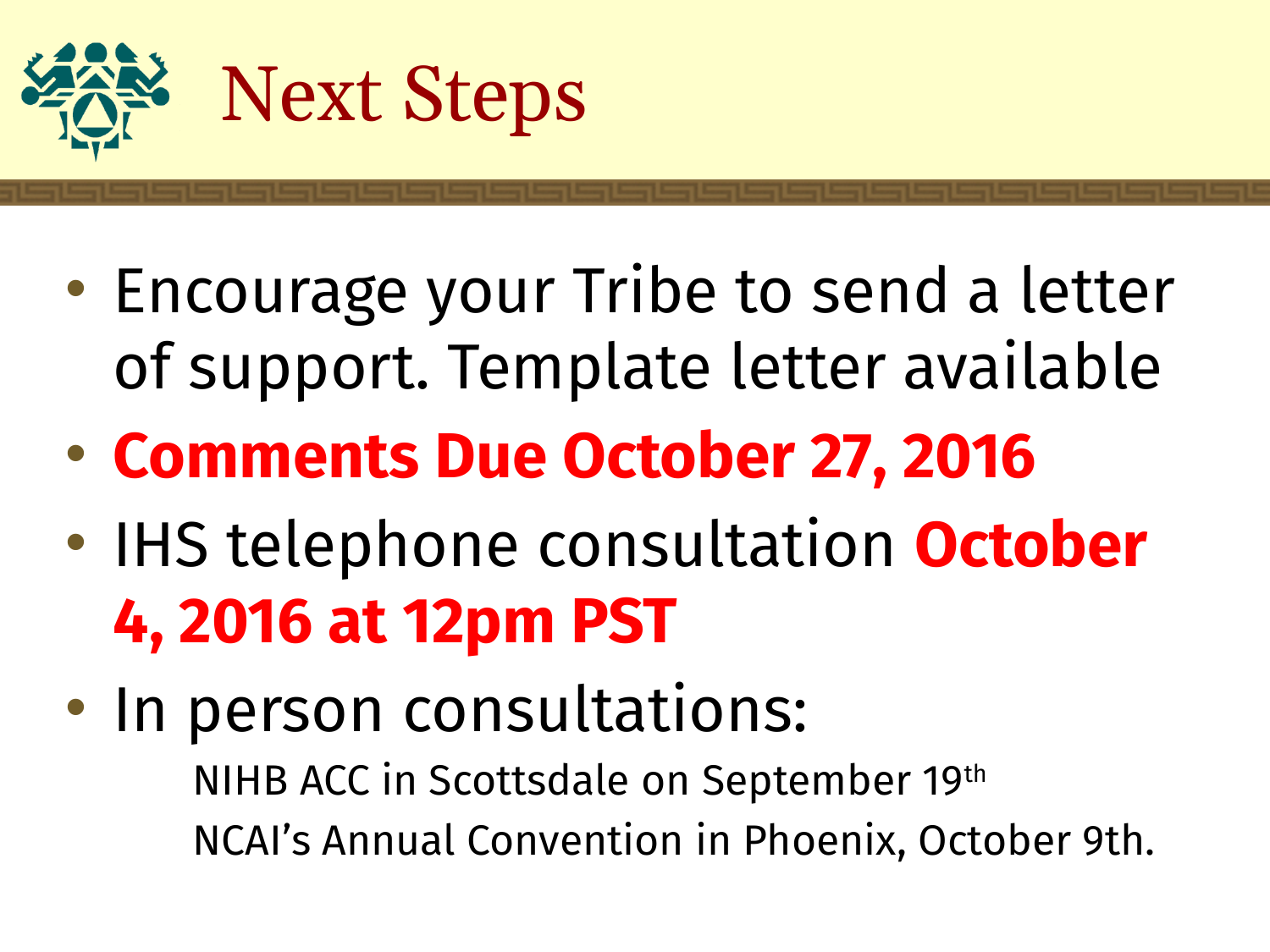

# Next Steps
Encourage your Tribe to send a letter of support. Template letter available
Comments Due October 27, 2016
IHS telephone consultation October 4, 2016 at 12pm PST
In person consultations:
	NIHB ACC in Scottsdale on September 19th
	NCAI’s Annual Convention in Phoenix, October 9th.